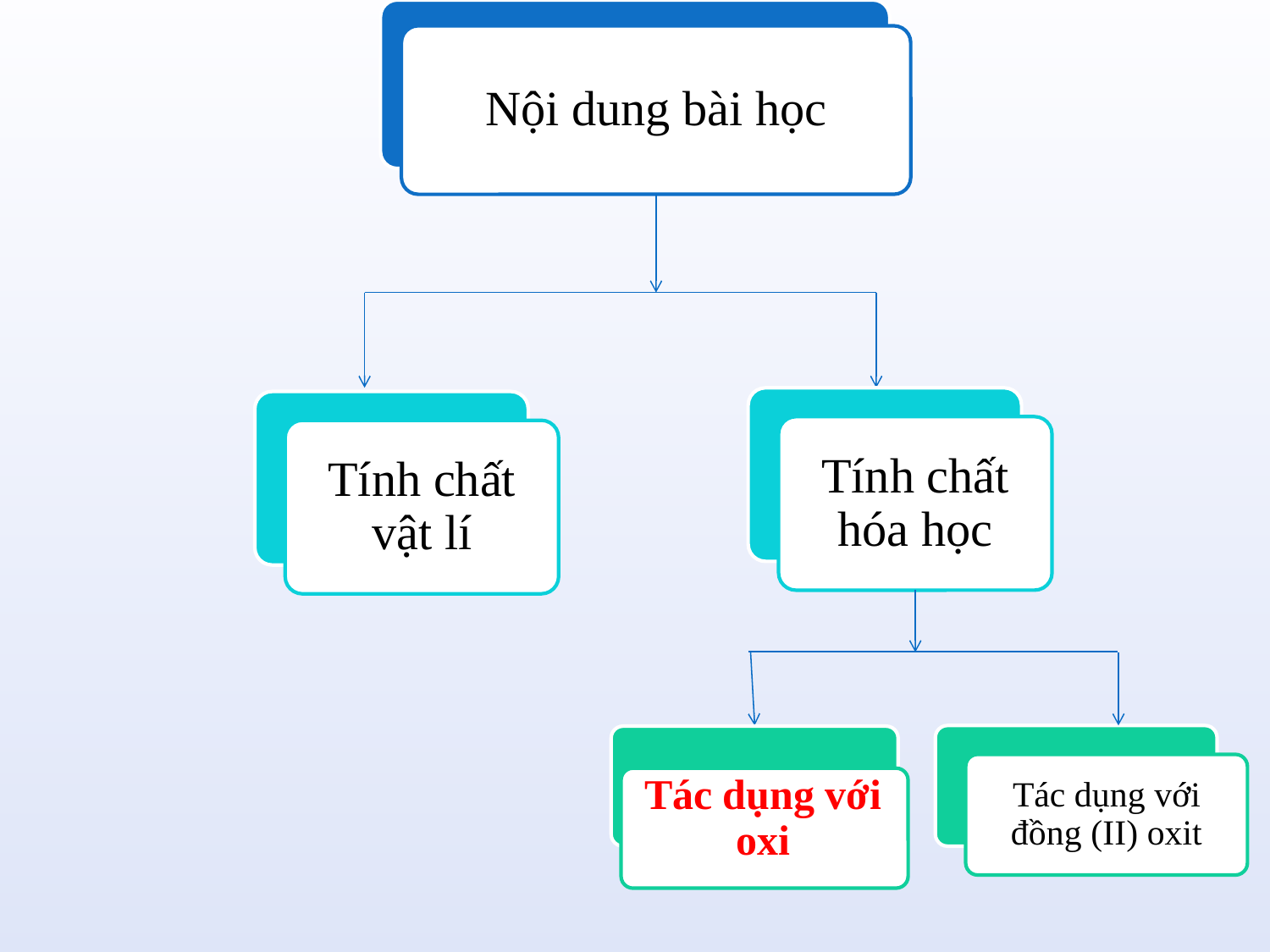

Nội dung bài học

Tính chất hóa học

Tính chất vật lí

Tác dụng với đồng (II) oxit
Tác dụng với oxi